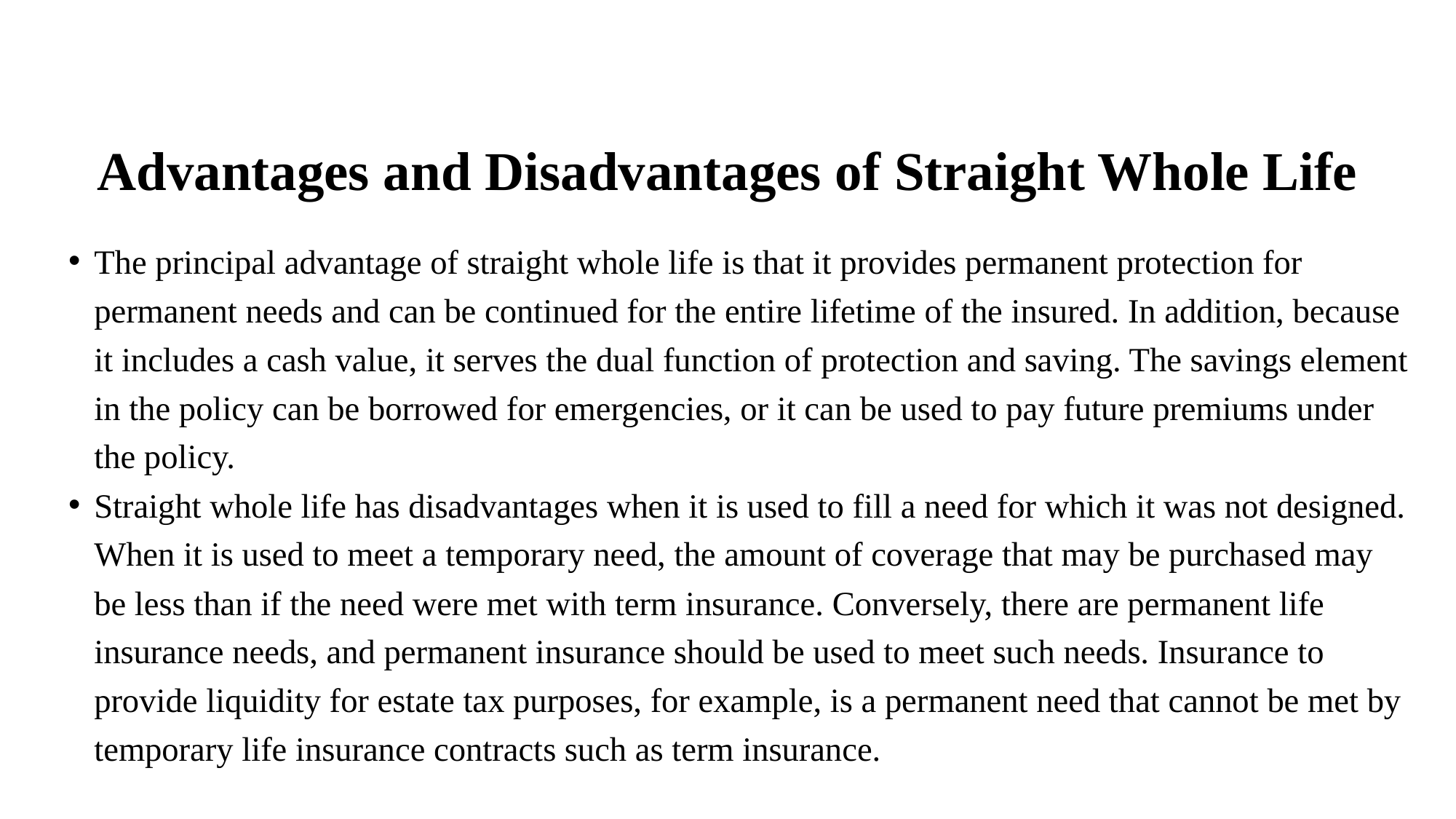

# Advantages and Disadvantages of Straight Whole Life
The principal advantage of straight whole life is that it provides permanent protection for permanent needs and can be continued for the entire lifetime of the insured. In addition, because it includes a cash value, it serves the dual function of protection and saving. The savings element in the policy can be borrowed for emergencies, or it can be used to pay future premiums under the policy.
Straight whole life has disadvantages when it is used to fill a need for which it was not designed. When it is used to meet a temporary need, the amount of coverage that may be purchased may be less than if the need were met with term insurance. Conversely, there are permanent life insurance needs, and permanent insurance should be used to meet such needs. Insurance to provide liquidity for estate tax purposes, for example, is a permanent need that cannot be met by temporary life insurance contracts such as term insurance.